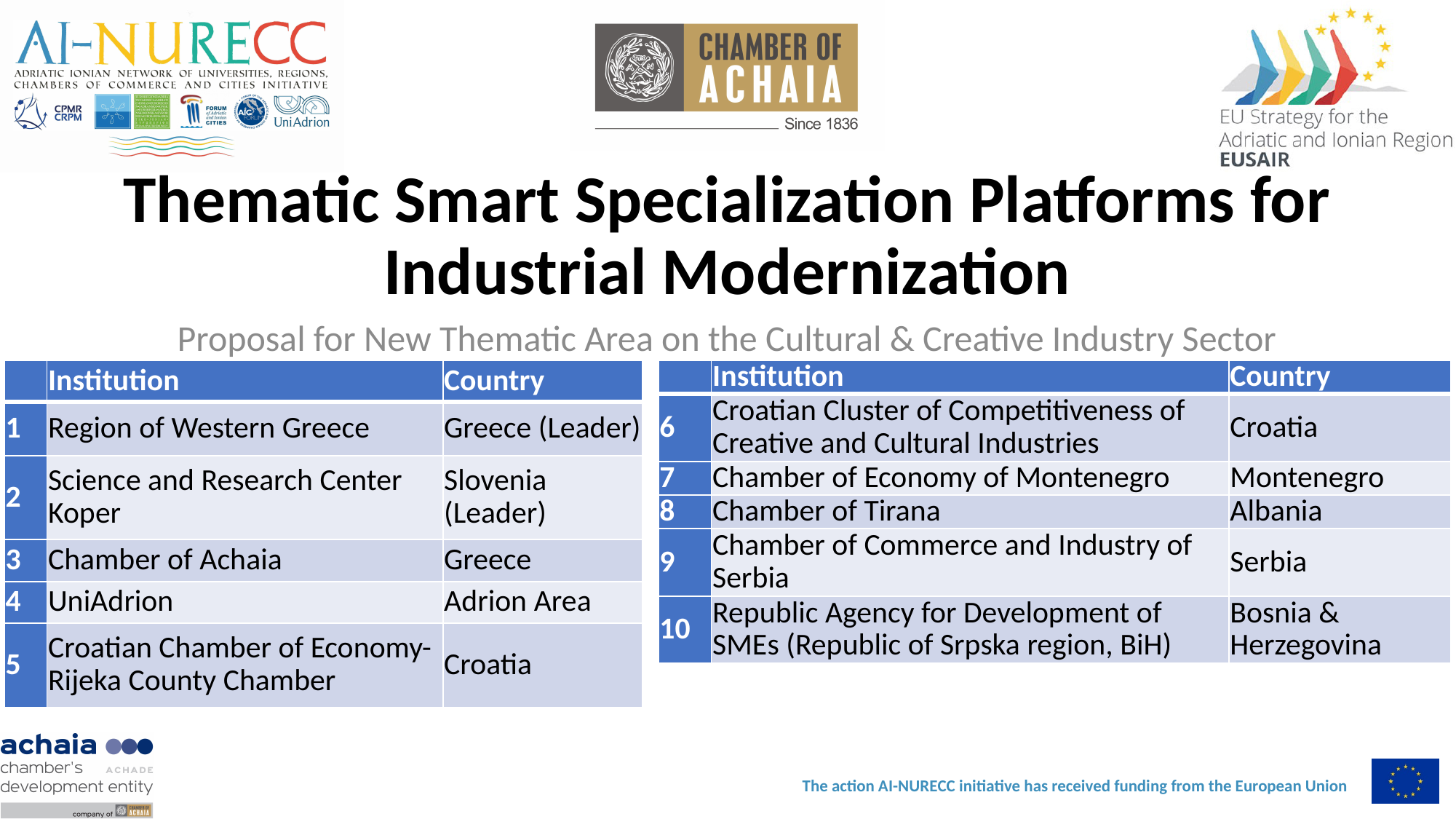

# Thematic Smart Specialization Platforms for Industrial Modernization
Proposal for New Thematic Area on the Cultural & Creative Industry Sector

|  | Institution | Country |
| --- | --- | --- |
| 1 | Region of Western Greece | Greece (Leader) |
| 2 | Science and Research Center Koper | Slovenia (Leader) |
| 3 | Chamber of Achaia | Greece |
| 4 | UniAdrion | Adrion Area |
| 5 | Croatian Chamber of Economy-Rijeka County Chamber | Croatia |
|  | Institution | Country |
| --- | --- | --- |
| 6 | Croatian Cluster of Competitiveness of Creative and Cultural Industries | Croatia |
| 7 | Chamber of Economy of Montenegro | Montenegro |
| 8 | Chamber of Tirana | Albania |
| 9 | Chamber of Commerce and Industry of Serbia | Serbia |
| 10 | Republic Agency for Development of SMEs (Republic of Srpska region, BiH) | Bosnia & Herzegovina |